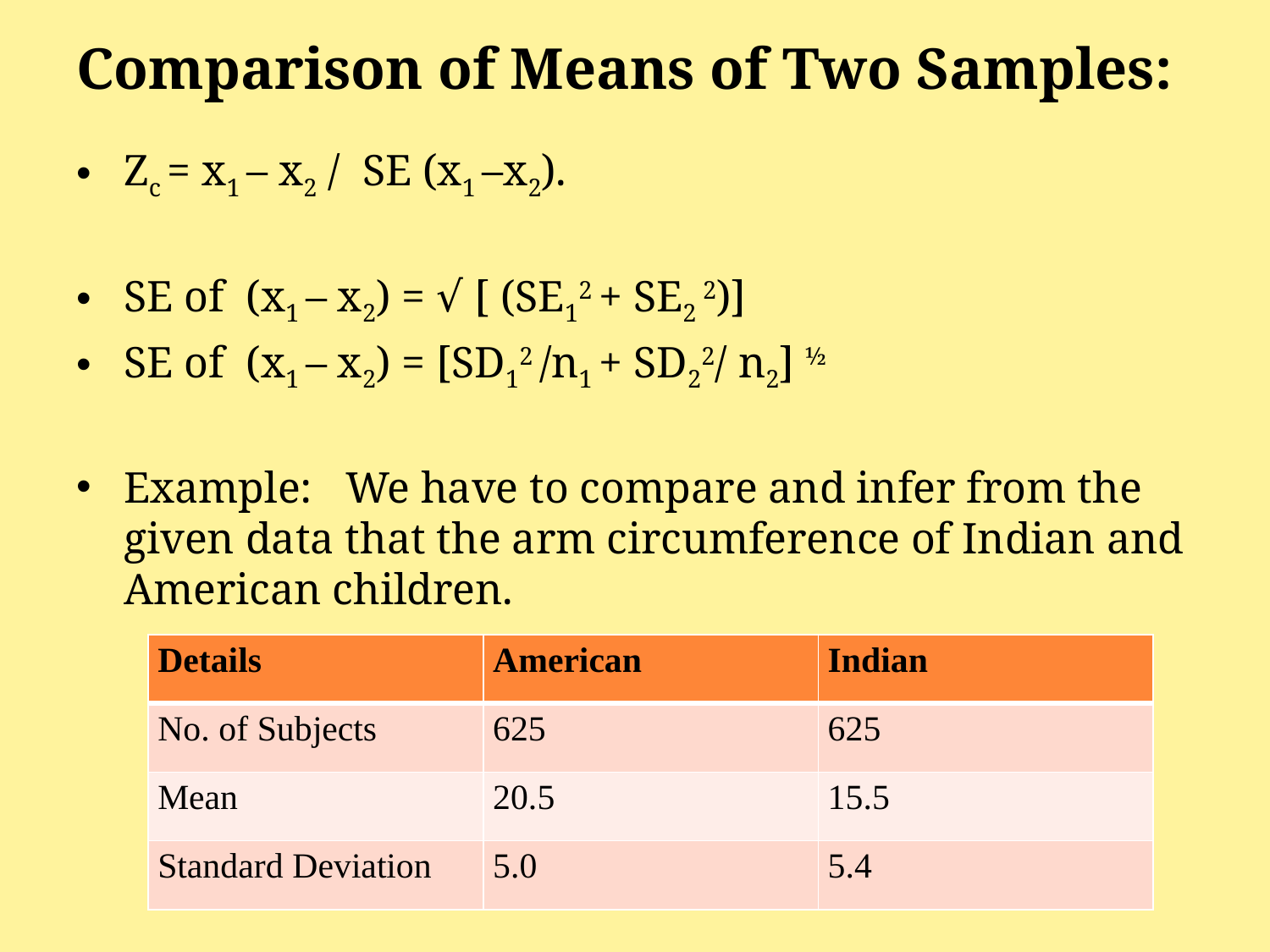

# Comparison of Means of Two Samples:
Zc = x1 – x2 /  SE (x1 –x2).

SE of  (x1 – x2) = √ [ (SE12 + SE2 2)]
SE of  (x1 – x2) = [SD12 /n1 + SD22/ n2] ½

Example:   We have to compare and infer from the given data that the arm circumference of Indian and American children.

| Details | American | Indian |
| --- | --- | --- |
| No. of Subjects | 625 | 625 |
| Mean | 20.5 | 15.5 |
| Standard Deviation | 5.0 | 5.4 |